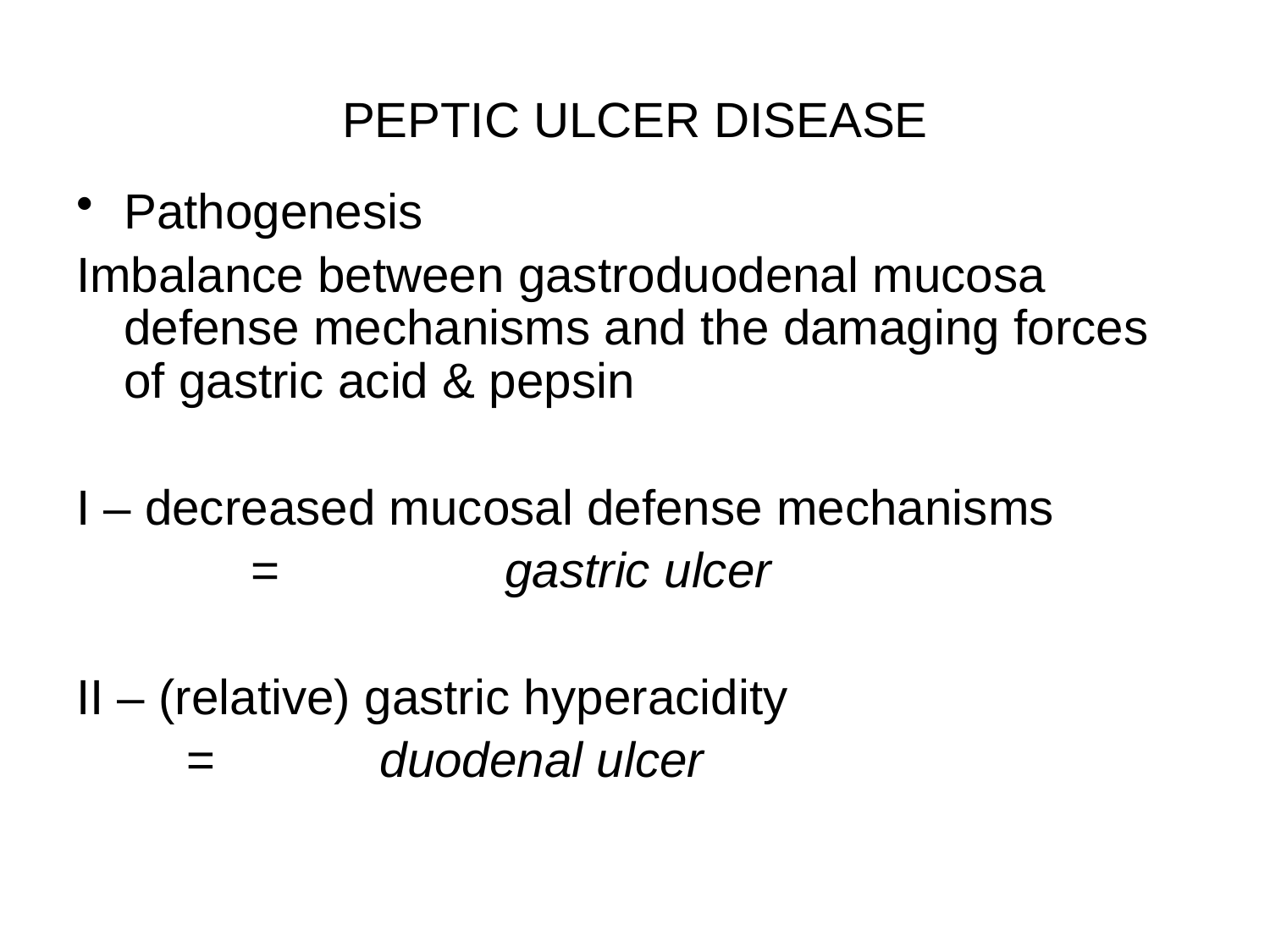

# PEPTIC ULCER DISEASE
Pathogenesis
Imbalance between gastroduodenal mucosa defense mechanisms and the damaging forces of gastric acid & pepsin

I – decreased mucosal defense mechanisms
		= 		gastric ulcer

II – (relative) gastric hyperacidity
        =            duodenal ulcer